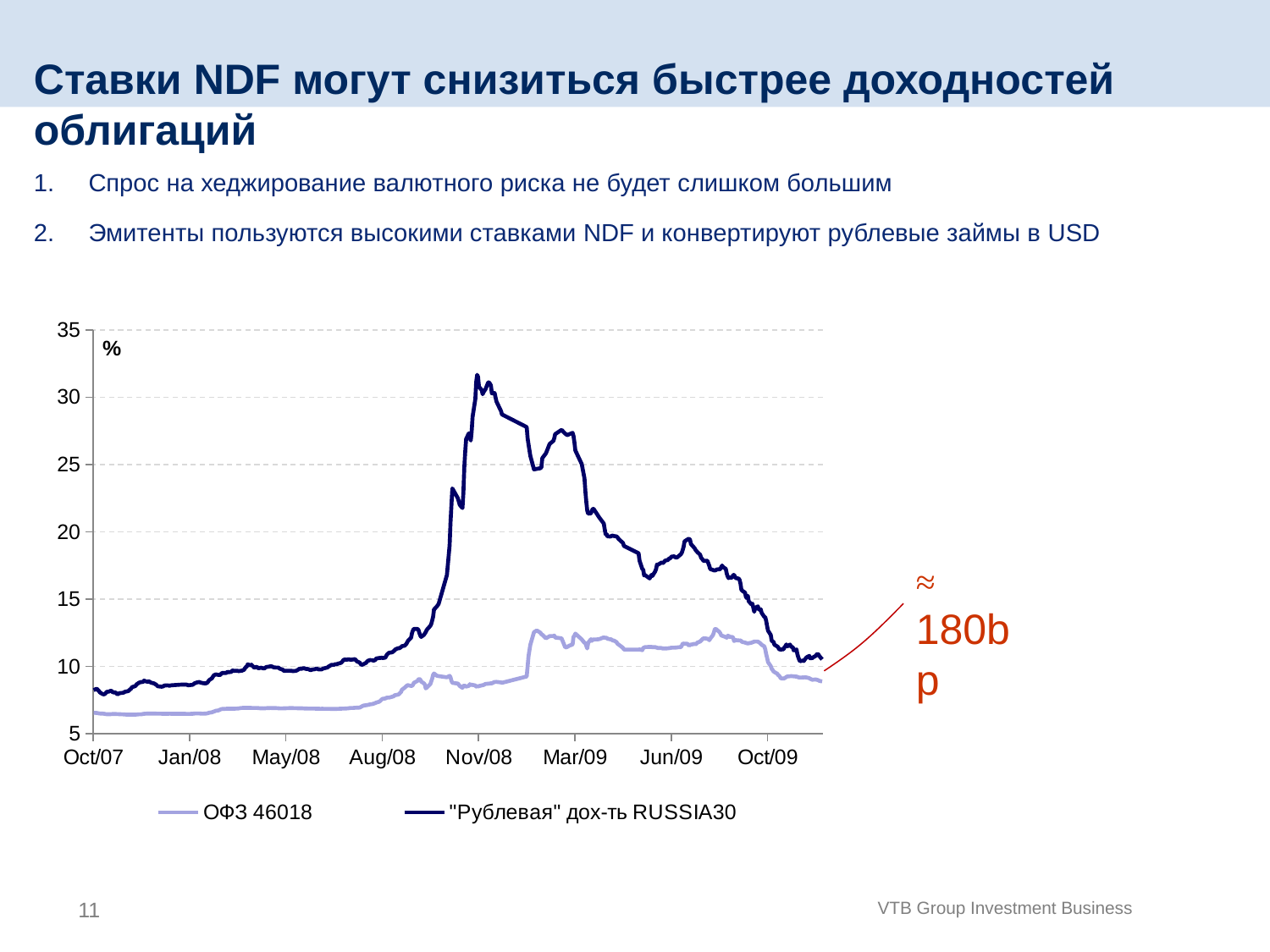

Ставки NDF могут снизиться быстрее доходностей облигаций
 Спрос на хеджирование валютного риска не будет слишком большим
 Эмитенты пользуются высокими ставками NDF и конвертируют рублевые займы в USD

### Chart

| Category | ОФЗ 46018 | "Рублевая" дох-ть RUSSIA30 |
|---|---|---|
| 39360 | 6.548 | 8.230207722417767 |
| 39363 | 6.536 | 8.322582729400242 |
| 39364 | 6.5239999999999965 | 8.302212675986615 |
| 39365 | 6.5120000000000005 | 8.211547362535299 |
| 39366 | 6.500000000000002 | 8.146771391255248 |
| 39367 | 6.49 | 8.048048014127101 |
| 39370 | 6.484 | 7.931158738690304 |
| 39371 | 6.4760000000000035 | 7.918395079643704 |
| 39372 | 6.4639999999999995 | 7.92733282292283 |
| 39373 | 6.452 | 7.992345891151769 |
| 39374 | 6.442 | 8.092846174433657 |
| 39377 | 6.438 | 8.1281639768471 |
| 39378 | 6.44 | 8.167486630852967 |
| 39379 | 6.446 | 8.181682692080788 |
| 39380 | 6.45 | 8.147682786568781 |
| 39381 | 6.456 | 8.066804873628877 |
| 39384 | 6.456 | 8.054106435108226 |
| 39385 | 6.452 | 7.977047253379314 |
| 39386 | 6.448 | 7.9199057561772515 |
| 39387 | 6.446000000000002 | 7.952900778810806 |
| 39388 | 6.438000000000002 | 8.003949004891519 |
| 39392 | 6.432 | 8.033202970247647 |
| 39393 | 6.4259999999999975 | 8.054501207849189 |
| 39394 | 6.42 | 8.105762630063651 |
| 39395 | 6.414 | 8.119505531533585 |
| 39398 | 6.412000000000001 | 8.160723726219583 |
| 39399 | 6.409999999999999 | 8.24094601495094 |
| 39400 | 6.4079999999999995 | 8.291726379234209 |
| 39401 | 6.408000000000001 | 8.355913224408463 |
| 39402 | 6.4079999999999995 | 8.454397017163817 |
| 39405 | 6.4079999999999995 | 8.518040077356996 |
| 39406 | 6.409999999999999 | 8.568652800738795 |
| 39407 | 6.4159999999999995 | 8.674836878103724 |
| 39408 | 6.422 | 8.702378289687557 |
| 39409 | 6.430000000000002 | 8.765870425964371 |
| 39412 | 6.436 | 8.842021927049055 |
| 39413 | 6.448 | 8.832085697835945 |
| 39414 | 6.460000000000001 | 8.850846433444326 |
| 39415 | 6.470000000000002 | 8.94124351733225 |
| 39416 | 6.476000000000004 | 8.892746625982753 |
| 39419 | 6.486 | 8.852339003582944 |
| 39420 | 6.488000000000001 | 8.884879319571327 |
| 39421 | 6.49 | 8.856665000081527 |
| 39422 | 6.4879999999999995 | 8.805995133102932 |
| 39423 | 6.4879999999999995 | 8.779295273686255 |
| 39426 | 6.486 | 8.723938258741152 |
| 39427 | 6.486 | 8.683678056868365 |
| 39428 | 6.481999999999999 | 8.644618220826203 |
| 39429 | 6.480000000000001 | 8.582540068082455 |
| 39430 | 6.480000000000001 | 8.515214179151808 |
| 39433 | 6.480000000000001 | 8.49457693582544 |
| 39434 | 6.478 | 8.48437958160086 |
| 39435 | 6.478 | 8.49580456505493 |
| 39436 | 6.478 | 8.516402230211803 |
| 39437 | 6.478 | 8.571881396649218 |
| 39440 | 6.478 | 8.585947209735837 |
| 39441 | 6.478 | 8.58140908936442 |
| 39442 | 6.478 | 8.564989927660257 |
| 39443 | 6.480000000000001 | 8.556667246014566 |
| 39444 | 6.478 | 8.584258199883644 |
| 39456 | 6.4760000000000035 | 8.642157213878233 |
| 39457 | 6.473999999999999 | 8.64229730565065 |
| 39458 | 6.472 | 8.64095936840413 |
| 39461 | 6.4659999999999975 | 8.642197747120669 |
| 39462 | 6.4639999999999995 | 8.624768025603913 |
| 39463 | 6.4639999999999995 | 8.582683588810745 |
| 39464 | 6.4639999999999995 | 8.5960948642568 |
| 39465 | 6.4659999999999975 | 8.602392467312491 |
| 39468 | 6.473999999999999 | 8.62529450332882 |
| 39469 | 6.482000000000001 | 8.682174172391388 |
| 39470 | 6.489999999999999 | 8.744569941000593 |
| 39471 | 6.4959999999999996 | 8.751186626768229 |
| 39472 | 6.496 | 8.78850184095572 |
| 39475 | 6.494 | 8.833258707780809 |
| 39476 | 6.49 | 8.808086273846815 |
| 39477 | 6.484 | 8.775886048538093 |
| 39478 | 6.480000000000001 | 8.769801811959116 |
| 39479 | 6.480000000000001 | 8.745533587996468 |
| 39482 | 6.486 | 8.732020144251571 |
| 39483 | 6.494 | 8.74838296338997 |
| 39484 | 6.508 | 8.791363122238291 |
| 39485 | 6.525999999999996 | 8.879248864257413 |
| 39486 | 6.556 | 8.974004662769255 |
| 39489 | 6.581999999999999 | 9.111129471718936 |
| 39490 | 6.611999999999997 | 9.226456343183695 |
| 39491 | 6.636 | 9.328214922586385 |
| 39492 | 6.661999999999998 | 9.360431794881306 |
| 39493 | 6.6899999999999995 | 9.399979559370099 |
| 39496 | 6.7219999999999995 | 9.363266882340934 |
| 39497 | 6.752000000000001 | 9.357048682561214 |
| 39498 | 6.786 | 9.35464368013626 |
| 39499 | 6.815999999999997 | 9.442270795499908 |
| 39500 | 6.830000000000001 | 9.502040052556946 |
| 39504 | 6.839999999999999 | 9.50215726222201 |
| 39505 | 6.848000000000001 | 9.520064090484563 |
| 39506 | 6.85 | 9.603862991060593 |
| 39507 | 6.847999999999996 | 9.565509280857055 |
| 39510 | 6.848000000000001 | 9.581634023812502 |
| 39511 | 6.848000000000001 | 9.679921489154706 |
| 39512 | 6.848000000000001 | 9.690292253366627 |
| 39513 | 6.848000000000001 | 9.63673595274947 |
| 39514 | 6.8519999999999985 | 9.67332594837982 |
| 39518 | 6.865999999999997 | 9.654016696811022 |
| 39519 | 6.8839999999999995 | 9.619784069094687 |
| 39520 | 6.8939999999999975 | 9.68694802671286 |
| 39521 | 6.904000000000001 | 9.655338917144702 |
| 39524 | 6.913999999999999 | 9.748899546322333 |
| 39525 | 6.914 | 9.859276202826631 |
| 39526 | 6.909999999999999 | 9.949227631675715 |
| 39527 | 6.909999999999999 | 9.992180575166614 |
| 39528 | 6.912000000000001 | 10.144419237319864 |
| 39531 | 6.910000000000001 | 10.072088899897867 |
| 39532 | 6.9079999999999995 | 10.119957809710906 |
| 39533 | 6.903999999999999 | 10.04195882291533 |
| 39534 | 6.903999999999999 | 9.969481850669462 |
| 39535 | 6.904000000000001 | 9.89853164958924 |
| 39538 | 6.901999999999999 | 9.966226744456467 |
| 39539 | 6.898000000000001 | 9.868005918980744 |
| 39540 | 6.8919999999999995 | 9.865379392535978 |
| 39541 | 6.8839999999999995 | 9.869522621563231 |
| 39542 | 6.878 | 9.901112002916395 |
| 39545 | 6.876 | 9.85167015774566 |
| 39546 | 6.874 | 9.842634628215125 |
| 39547 | 6.88 | 9.889503785529705 |
| 39548 | 6.887999999999997 | 9.938968094593163 |
| 39549 | 6.8939999999999975 | 9.95420140716794 |
| 39552 | 6.898000000000001 | 9.98496287132747 |
| 39553 | 6.901999999999999 | 10.012529158218323 |
| 39554 | 6.9 | 9.993472228264052 |
| 39555 | 6.895999999999996 | 9.968277102051738 |
| 39556 | 6.8939999999999975 | 9.931410323143812 |
| 39559 | 6.8919999999999995 | 9.905723331991688 |
| 39560 | 6.887999999999997 | 9.909331175463782 |
| 39561 | 6.8839999999999995 | 9.90843977989566 |
| 39562 | 6.876 | 9.874197870686002 |
| 39563 | 6.872 | 9.819852814499543 |
| 39566 | 6.872 | 9.75833087467592 |
| 39567 | 6.878 | 9.682708174205388 |
| 39568 | 6.882000000000001 | 9.66803074711152 |
| 39573 | 6.8919999999999995 | 9.672199151809172 |
| 39574 | 6.8939999999999975 | 9.670693070120521 |
| 39575 | 6.895999999999996 | 9.666759958750847 |
| 39576 | 6.8939999999999975 | 9.663437604420793 |
| 39577 | 6.8939999999999975 | 9.645819718047376 |
| 39580 | 6.890000000000001 | 9.659907112918336 |
| 39581 | 6.889999999999999 | 9.682577791806443 |
| 39582 | 6.886 | 9.710770707981567 |
| 39583 | 6.8839999999999995 | 9.758676589036247 |
| 39584 | 6.882 | 9.811107498669225 |
| 39587 | 6.88 | 9.821733832566174 |
| 39588 | 6.8740000000000006 | 9.845918421583761 |
| 39589 | 6.87 | 9.864287655728928 |
| 39590 | 6.865999999999997 | 9.843922480916394 |
| 39591 | 6.861999999999997 | 9.81168930352866 |
| 39594 | 6.8599999999999985 | 9.79529071908112 |
| 39595 | 6.8599999999999985 | 9.75309537578878 |
| 39596 | 6.8599999999999985 | 9.724140376391725 |
| 39597 | 6.857999999999997 | 9.721164007144825 |
| 39598 | 6.8539999999999965 | 9.754210097105105 |
| 39601 | 6.853999999999998 | 9.78006069176762 |
| 39602 | 6.85 | 9.813737417814453 |
| 39603 | 6.846000000000001 | 9.832322275578138 |
| 39604 | 6.8439999999999985 | 9.811999292838287 |
| 39605 | 6.8459999999999965 | 9.772494023992374 |
| 39608 | 6.841999999999999 | 9.764490070401957 |
| 39609 | 6.846000000000001 | 9.792871757328168 |
| 39610 | 6.8439999999999985 | 9.83006396142969 |
| 39615 | 6.8439999999999985 | 9.915207541488229 |
| 39616 | 6.8439999999999985 | 9.976570789875783 |
| 39617 | 6.8439999999999985 | 10.016643830138225 |
| 39618 | 6.8379999999999965 | 10.059826751509927 |
| 39619 | 6.8379999999999965 | 10.100337896097194 |
| 39622 | 6.836 | 10.110721330822372 |
| 39623 | 6.8340000000000005 | 10.146910792855818 |
| 39624 | 6.832000000000001 | 10.166566125906186 |
| 39625 | 6.8379999999999965 | 10.147160233939413 |
| 39626 | 6.8420000000000005 | 10.189217902481449 |
| 39629 | 6.846000000000001 | 10.247355591247523 |
| 39630 | 6.8519999999999985 | 10.280001656394255 |
| 39631 | 6.855999999999997 | 10.349620107673946 |
| 39632 | 6.855999999999997 | 10.444008192778432 |
| 39633 | 6.8599999999999985 | 10.502557261746414 |
| 39636 | 6.87 | 10.488869549981736 |
| 39637 | 6.8740000000000006 | 10.512988050436423 |
| 39638 | 6.886000000000001 | 10.516887471208696 |
| 39639 | 6.896000000000001 | 10.514401918040933 |
| 39640 | 6.901999999999999 | 10.482617679598814 |
| 39643 | 6.903999999999999 | 10.50885247591664 |
| 39644 | 6.914 | 10.527905422069349 |
| 39645 | 6.919999999999999 | 10.517276207505077 |
| 39646 | 6.922 | 10.446505987992118 |
| 39647 | 6.927999999999997 | 10.365810523220354 |
| 39650 | 6.933999999999999 | 10.274599265355377 |
| 39651 | 6.972 | 10.172996428298852 |
| 39652 | 7.008 | 10.096134093857884 |
| 39653 | 7.046000000000001 | 10.126935304408592 |
| 39654 | 7.078 | 10.157255015381235 |
| 39657 | 7.111999999999997 | 10.265647830776873 |
| 39658 | 7.117999999999997 | 10.348048848941549 |
| 39659 | 7.132 | 10.419856555474817 |
| 39660 | 7.1419999999999995 | 10.429685717762764 |
| 39661 | 7.17 | 10.466221990049744 |
| 39664 | 7.196000000000001 | 10.451290900926642 |
| 39665 | 7.2219999999999995 | 10.42599869466816 |
| 39666 | 7.242 | 10.437293613624863 |
| 39667 | 7.266 | 10.47781206689277 |
| 39668 | 7.3039999999999985 | 10.579764240372302 |
| 39671 | 7.361999999999997 | 10.614727107730776 |
| 39672 | 7.404000000000001 | 10.626023169822766 |
| 39673 | 7.4659999999999975 | 10.624409220743534 |
| 39674 | 7.539999999999999 | 10.647051323528517 |
| 39675 | 7.5879999999999965 | 10.613243309652733 |
| 39678 | 7.6099999999999985 | 10.64795780706342 |
| 39679 | 7.656000000000001 | 10.788091087183993 |
| 39680 | 7.672 | 10.89611829325689 |
| 39681 | 7.6739999999999995 | 10.958266370231199 |
| 39682 | 7.676 | 11.00575751301976 |
| 39685 | 7.730000000000001 | 11.036275122426781 |
| 39686 | 7.756 | 11.067696180080505 |
| 39687 | 7.7620000000000005 | 11.127271477627495 |
| 39688 | 7.853999999999998 | 11.190179520846893 |
| 39689 | 7.857999999999997 | 11.26415982240417 |
| 39692 | 7.903999999999999 | 11.35040035560939 |
| 39693 | 7.944 | 11.332380470270651 |
| 39694 | 8.022 | 11.375407490630025 |
| 39695 | 8.086 | 11.424808032335074 |
| 39696 | 8.260000000000002 | 11.495486393936703 |
| 39699 | 8.406 | 11.529202721077318 |
| 39701 | 8.536000000000001 | 11.684448540108633 |
| 39702 | 8.602 | 11.811161870500483 |
| 39703 | 8.588000000000001 | 11.927500922385837 |
| 39706 | 8.542 | 12.125698029561432 |
| 39707 | 8.55 | 12.462195358054908 |
| 39708 | 8.624 | 12.67120413464435 |
| 39709 | 8.772 | 12.783596197457626 |
| 39713 | 8.916 | 12.779857192604236 |
| 39714 | 9.024000000000001 | 12.698851250494418 |
| 39715 | 9.062000000000005 | 12.484273521106692 |
| 39716 | 9.004000000000001 | 12.28301097749353 |
| 39717 | 8.866000000000007 | 12.184440909692821 |
| 39720 | 8.735999999999999 | 12.337304640531702 |
| 39721 | 8.645999999999999 | 12.444842398335984 |
| 39722 | 8.360000000000005 | 12.537022372004849 |
| 39723 | 8.408000000000001 | 12.695678671330418 |
| 39727 | 8.686000000000003 | 13.010948797804568 |
| 39728 | 8.880000000000003 | 13.146238982399408 |
| 39729 | 9.084000000000001 | 13.40539824953107 |
| 39730 | 9.362000000000007 | 13.684715669401601 |
| 39731 | 9.464 | 14.223021034977846 |
| 39734 | 9.304 | 14.446914970409368 |
| 39736 | 9.274000000000001 | 14.633156828827172 |
| 39745 | 9.184000000000001 | 16.781353930472406 |
| 39748 | 9.290000000000001 | 18.98329784332845 |
| 39749 | 9.184000000000001 | 20.671131789936894 |
| 39750 | 8.916 | 22.00337541127681 |
| 39751 | 8.774000000000001 | 23.221425987328246 |
| 39757 | 8.713999999999999 | 22.489825991068788 |
| 39759 | 8.540000000000001 | 22.007172213352806 |
| 39762 | 8.402000000000003 | 21.767704758057388 |
| 39763 | 8.532 | 22.908860211685226 |
| 39764 | 8.582 | 24.788427943840645 |
| 39765 | 8.530000000000001 | 26.001015092309224 |
| 39766 | 8.492000000000003 | 26.90234146538308 |
| 39769 | 8.55 | 27.324806554816945 |
| 39770 | 8.674000000000001 | 26.99285017309069 |
| 39771 | 8.602 | 26.7868785108809 |
| 39772 | 8.632 | 27.44288947179998 |
| 39773 | 8.614 | 28.552135216070475 |
| 39776 | 8.580000000000002 | 29.87111653646192 |
| 39777 | 8.494000000000002 | 31.13005965145496 |
| 39778 | 8.537999999999998 | 31.663022325123503 |
| 39779 | 8.492000000000003 | 31.509734728868164 |
| 39780 | 8.530000000000001 | 30.778617783233877 |
| 39783 | 8.582 | 30.533879569338232 |
| 39784 | 8.596 | 30.223519707531636 |
| 39785 | 8.612 | 30.39106669240963 |
| 39787 | 8.690000000000001 | 30.581013605099926 |
| 39790 | 8.707999999999998 | 31.095951815879463 |
| 39791 | 8.716000000000001 | 31.107108969988975 |
| 39793 | 8.733999999999998 | 30.88030939085429 |
| 39794 | 8.734 | 30.289750776459147 |
| 39797 | 8.84 | 30.31130340562596 |
| 39799 | 8.842000000000002 | 29.684080793740357 |
| 39804 | 8.806000000000003 | 28.96548372736967 |
| 39805 | 8.774000000000001 | 28.720353107838015 |
| 39832 | 9.242 | 27.78318786112579 |
| 39833 | 10.012 | 26.92884444672608 |
| 39834 | 10.768 | 26.485218876035063 |
| 39836 | 11.606000000000002 | 25.635827749349993 |
| 39840 | 12.536 | 24.637967231834335 |
| 39843 | 12.664000000000001 | 24.679054232673217 |
| 39847 | 12.498000000000001 | 24.724273395016507 |
| 39848 | 12.376000000000007 | 24.798036636703124 |
| 39849 | 12.352000000000006 | 25.471228232125917 |
| 39853 | 12.082000000000004 | 25.831794602870588 |
| 39857 | 12.243999999999998 | 26.531856729428092 |
| 39861 | 12.25 | 26.75520393067823 |
| 39862 | 12.286 | 26.947230568053527 |
| 39863 | 12.137999999999998 | 27.258848670857844 |
| 39870 | 12.082000000000004 | 27.572899800308427 |
| 39874 | 11.406000000000002 | 27.292311974580777 |
| 39876 | 11.43 | 27.193520617100013 |
| 39877 | 11.468 | 27.20164354234428 |
| 39878 | 11.522 | 27.243026704506786 |
| 39882 | 11.624 | 27.35238964587677 |
| 39883 | 12.200000000000001 | 27.127416085868962 |
| 39884 | 12.264000000000001 | 26.659896998002374 |
| 39885 | 12.428 | 26.043367901619046 |
| 39892 | 12.0 | 25.034938194849026 |
| 39895 | 11.744 | 23.96043426832071 |
| 39896 | 11.739999999999998 | 22.982307035759792 |
| 39897 | 11.518 | 22.228474974810638 |
| 39898 | 11.328000000000001 | 21.573019437323147 |
| 39899 | 11.741999999999999 | 21.35006096063503 |
| 39902 | 12.012 | 21.365396108010327 |
| 39903 | 11.890000000000002 | 21.56884415663249 |
| 39904 | 11.990000000000002 | 21.70463347566938 |
| 39905 | 11.992000000000004 | 21.69838404731005 |
| 39909 | 12.002000000000002 | 21.27850292524593 |
| 39911 | 12.018 | 21.068630396240284 |
| 39916 | 12.152000000000005 | 20.61115582162057 |
| 39917 | 12.126000000000001 | 20.200522985029206 |
| 39918 | 12.124 | 19.823896443513732 |
| 39919 | 12.126000000000001 | 19.837924346444034 |
| 39920 | 12.047999999999998 | 19.66520574378166 |
| 39923 | 12.008000000000001 | 19.650360543221026 |
| 39924 | 12.006000000000002 | 19.66721406247953 |
| 39925 | 11.956000000000005 | 19.714440049322544 |
| 39926 | 11.906000000000002 | 19.70772505565851 |
| 39927 | 11.922000000000002 | 19.686089609419064 |
| 39930 | 11.796000000000001 | 19.65607943739112 |
| 39931 | 11.672000000000002 | 19.592495441485532 |
| 39932 | 11.627999999999998 | 19.479551577649264 |
| 39937 | 11.368 | 19.161763436231787 |
| 39938 | 11.245999999999999 | 18.947758704756815 |
| 39954 | 11.245999999999999 | 18.40494490097478 |
| 39955 | 11.254000000000001 | 17.842485455045278 |
| 39958 | 11.202000000000002 | 17.23909032186615 |
| 39959 | 11.370000000000005 | 17.182851961276643 |
| 39960 | 11.390000000000002 | 16.76069706908739 |
| 39961 | 11.432 | 16.78243714730841 |
| 39966 | 11.436000000000002 | 16.53270035097635 |
| 39968 | 11.44 | 16.796216526170337 |
| 39969 | 11.420000000000002 | 16.718908166205978 |
| 39972 | 11.430000000000001 | 17.056946277573413 |
| 39973 | 11.4 | 17.233088347018736 |
| 39974 | 11.382000000000005 | 17.56489555331317 |
| 39975 | 11.360000000000007 | 17.5513774070733 |
| 39979 | 11.356000000000005 | 17.71747797267754 |
| 39980 | 11.326000000000002 | 17.675333053527794 |
| 39981 | 11.332000000000004 | 17.701783573929436 |
| 39982 | 11.324 | 17.779901032459584 |
| 39983 | 11.326000000000002 | 17.86168398058978 |
| 39986 | 11.336 | 17.90510945558029 |
| 39987 | 11.350000000000005 | 18.014621841902294 |
| 39988 | 11.358000000000002 | 18.015641310237196 |
| 39989 | 11.374000000000002 | 18.072868617966623 |
| 39990 | 11.382000000000005 | 18.161588838006793 |
| 39993 | 11.386000000000006 | 18.173618047913614 |
| 39994 | 11.388 | 18.097594321562948 |
| 39996 | 11.402000000000003 | 18.09219824520189 |
| 39997 | 11.416 | 18.16318390856517 |
| 40000 | 11.428 | 18.33176126736738 |
| 40001 | 11.526 | 18.43523827550014 |
| 40002 | 11.682 | 18.646794313612393 |
| 40003 | 11.686 | 18.88475002729629 |
| 40004 | 11.68 | 19.291713049931264 |
| 40007 | 11.68 | 19.420150262590546 |
| 40008 | 11.598 | 19.4676880968671 |
| 40009 | 11.537999999999998 | 19.46908470405415 |
| 40010 | 11.592000000000002 | 19.41177995719329 |
| 40011 | 11.614 | 19.090807475007555 |
| 40014 | 11.647999999999998 | 18.85962283629847 |
| 40015 | 11.680000000000001 | 18.779901597853193 |
| 40016 | 11.629999999999999 | 18.653910808430854 |
| 40017 | 11.682 | 18.575520892800473 |
| 40018 | 11.760000000000002 | 18.490747077566905 |
| 40021 | 11.842000000000002 | 18.303186341632824 |
| 40022 | 11.914 | 18.08260170936242 |
| 40023 | 11.98 | 18.00422504859117 |
| 40024 | 12.048 | 17.908353235452672 |
| 40025 | 12.08 | 17.83141364185453 |
| 40028 | 12.060000000000002 | 17.844150741099618 |
| 40029 | 12.040000000000001 | 17.83969844263645 |
| 40030 | 12.032 | 17.648833367461627 |
| 40031 | 11.94 | 17.470406581114787 |
| 40032 | 12.054 | 17.236483432712465 |
| 40035 | 12.326000000000002 | 17.16620648423729 |
| 40036 | 12.518 | 17.11812371685578 |
| 40037 | 12.75 | 17.14050384271759 |
| 40038 | 12.787999999999998 | 17.13491735913248 |
| 40039 | 12.726 | 17.204713344016287 |
| 40042 | 12.554000000000002 | 17.214387232015692 |
| 40043 | 12.450000000000005 | 17.234766684845063 |
| 40044 | 12.308 | 17.371791728137815 |
| 40045 | 12.266000000000002 | 17.493096699824676 |
| 40046 | 12.245999999999999 | 17.38382739459487 |
| 40049 | 12.17 | 17.24366809292228 |
| 40050 | 12.126000000000001 | 16.904675871313113 |
| 40051 | 12.258000000000001 | 16.684176161199787 |
| 40052 | 12.28 | 16.55647325869518 |
| 40053 | 12.192 | 16.60247129769284 |
| 40056 | 12.176000000000002 | 16.58753019486366 |
| 40057 | 12.132 | 16.798217768640495 |
| 40058 | 11.882000000000007 | 16.791769049082284 |
| 40059 | 11.914000000000001 | 16.66118206238378 |
| 40060 | 11.942 | 16.551053397409 |
| 40063 | 11.926000000000002 | 16.52385520068153 |
| 40064 | 11.918000000000001 | 16.423390258475628 |
| 40065 | 11.924000000000001 | 16.137941719865193 |
| 40066 | 11.858000000000002 | 15.685935904824134 |
| 40067 | 11.806000000000004 | 15.612164982545966 |
| 40070 | 11.768 | 15.478774422743465 |
| 40071 | 11.733999999999998 | 15.159203036753953 |
| 40072 | 11.719999999999999 | 15.064877705112963 |
| 40073 | 11.684000000000001 | 15.240566314620617 |
| 40074 | 11.716000000000001 | 14.828761653370348 |
| 40077 | 11.754 | 14.601799850197382 |
| 40078 | 11.792 | 14.654754951961706 |
| 40079 | 11.806000000000004 | 14.363959468359965 |
| 40080 | 11.842000000000002 | 14.05385118317991 |
| 40081 | 11.842000000000002 | 14.340840947269914 |
| 40084 | 11.834 | 14.452081456161121 |
| 40085 | 11.79 | 14.203104278688539 |
| 40086 | 11.741999999999999 | 14.21351327313485 |
| 40087 | 11.678 | 14.242162732536348 |
| 40088 | 11.6 | 13.977875416253175 |
| 40091 | 11.48 | 13.6691012797907 |
| 40092 | 11.264000000000001 | 13.64858501154352 |
| 40093 | 10.904 | 13.371096020493004 |
| 40094 | 10.629999999999999 | 12.9858749052272 |
| 40095 | 10.304000000000002 | 12.643914447942361 |
| 40098 | 10.018 | 12.337358751382551 |
| 40099 | 9.820000000000002 | 11.920588452827566 |
| 40100 | 9.729999999999999 | 11.83933678867615 |
| 40101 | 9.620000000000001 | 11.826337362377568 |
| 40102 | 9.574000000000002 | 11.610852050756666 |
| 40105 | 9.460000000000003 | 11.478854111768237 |
| 40106 | 9.356000000000009 | 11.426189046788652 |
| 40107 | 9.314 | 11.28179706815845 |
| 40108 | 9.208 | 11.253502174950551 |
| 40109 | 9.106000000000002 | 11.24519336402971 |
| 40112 | 9.088000000000001 | 11.269891501026256 |
| 40113 | 9.120000000000001 | 11.426984328640755 |
| 40114 | 9.158000000000001 | 11.488435085096315 |
| 40115 | 9.208 | 11.62433853475216 |
| 40116 | 9.248 | 11.483626512238688 |
| 40119 | 9.262 | 11.616194025108184 |
| 40120 | 9.272 | 11.46636927893723 |
| 40122 | 9.262 | 11.41657983195015 |
| 40123 | 9.254000000000001 | 11.187071943836301 |
| 40126 | 9.236 | 11.250821501590526 |
| 40127 | 9.22 | 10.916597612037272 |
| 40128 | 9.184000000000001 | 10.68283306648982 |
| 40129 | 9.170000000000002 | 10.488273107951693 |
| 40130 | 9.166 | 10.377233368131646 |
| 40133 | 9.172 | 10.430977306139374 |
| 40134 | 9.166 | 10.395361916031373 |
| 40135 | 9.186000000000003 | 10.492824222656186 |
| 40137 | 9.168000000000001 | 10.66375201179249 |
| 40140 | 9.120000000000001 | 10.773208269131963 |
| 40141 | 9.068000000000001 | 10.585749254498365 |
| 40142 | 9.042 | 10.61345750381037 |
| 40143 | 9.004000000000001 | 10.590067155371987 |
| 40144 | 9.004000000000001 | 10.6570209730478 |
| 40147 | 9.024000000000001 | 10.776518778655335 |
| 40148 | 9.0 | 10.8686020236083 |
| 40149 | 8.986 | 10.922255926031593 |
| 40150 | 8.962000000000005 | 10.868501478582777 |
| 40151 | 8.916 | 10.757134401729925 |
| 40154 | 8.880000000000003 | 10.514089691664674 |
≈ 180bp